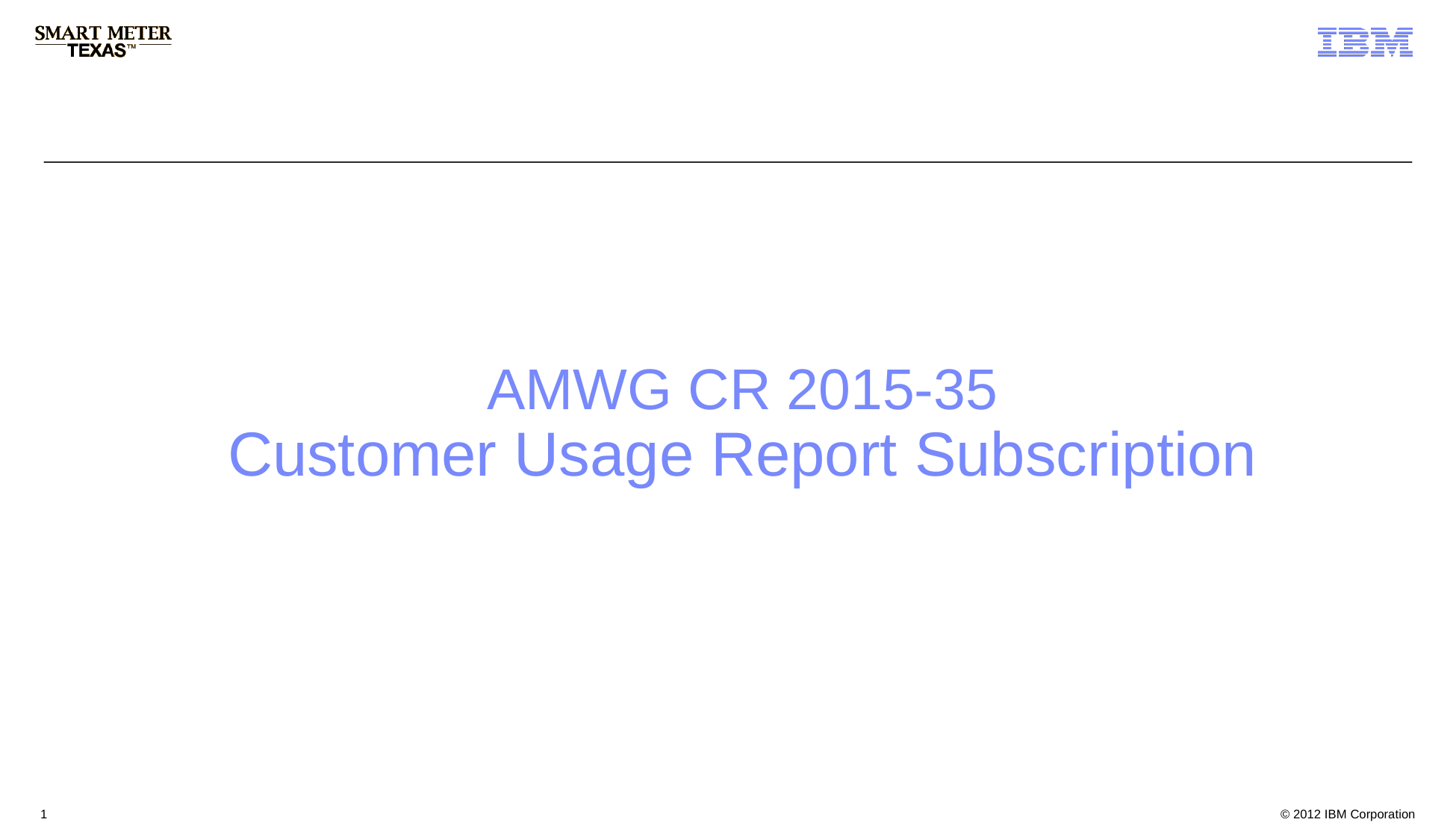

AMWG CR 2015-35
 Customer Usage Report Subscription
1
1